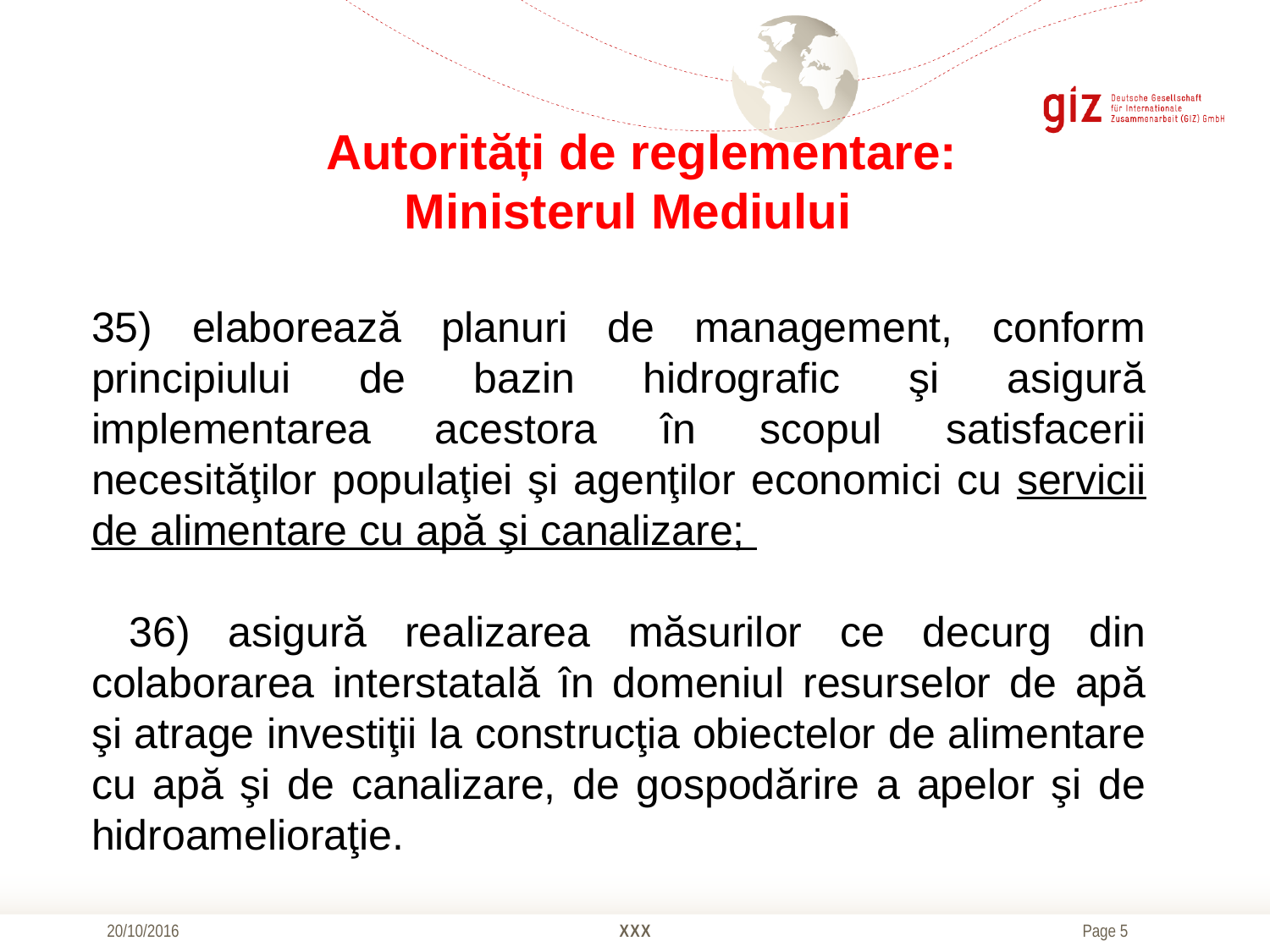

# Autorități de reglementare: Ministerul Mediului
35) elaborează planuri de management, conform principiului de bazin hidrografic şi asigură implementarea acestora în scopul satisfacerii necesităţilor populaţiei şi agenţilor economici cu servicii de alimentare cu apă şi canalizare;

 36) asigură realizarea măsurilor ce decurg din colaborarea interstatală în domeniul resurselor de apă şi atrage investiţii la construcţia obiectelor de alimentare cu apă şi de canalizare, de gospodărire a apelor şi de hidroamelioraţie.
20/10/2016
XXX